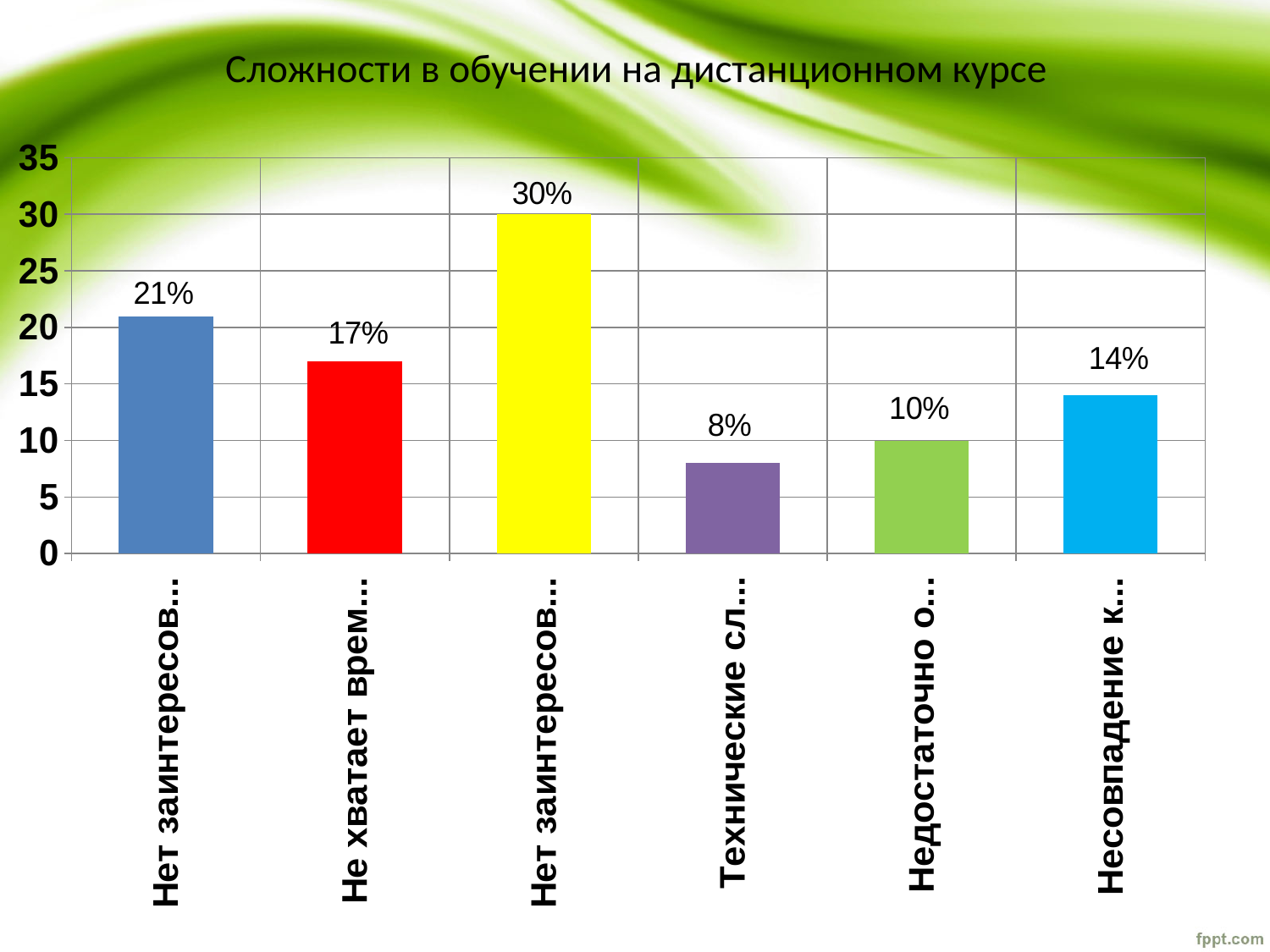

# Сложности в обучении на дистанционном курсе

### Chart

| Category | Восток |  |  |  |
|---|---|---|---|---|
| Нет заинтересованности у учащихся | 21.0 | None | None | None |
| Не хватает времени на обучение | 17.0 | None | None | None |
| Нет заинтересованности у учителей | 30.0 | None | None | None |
| Технические сложности | 8.0 | None | None | None |
| Недостаточно общения с сетевым преподавателем | 10.0 | None | None | None |
| Несовпадение курса со школьной программой | 14.0 | None | None | None |